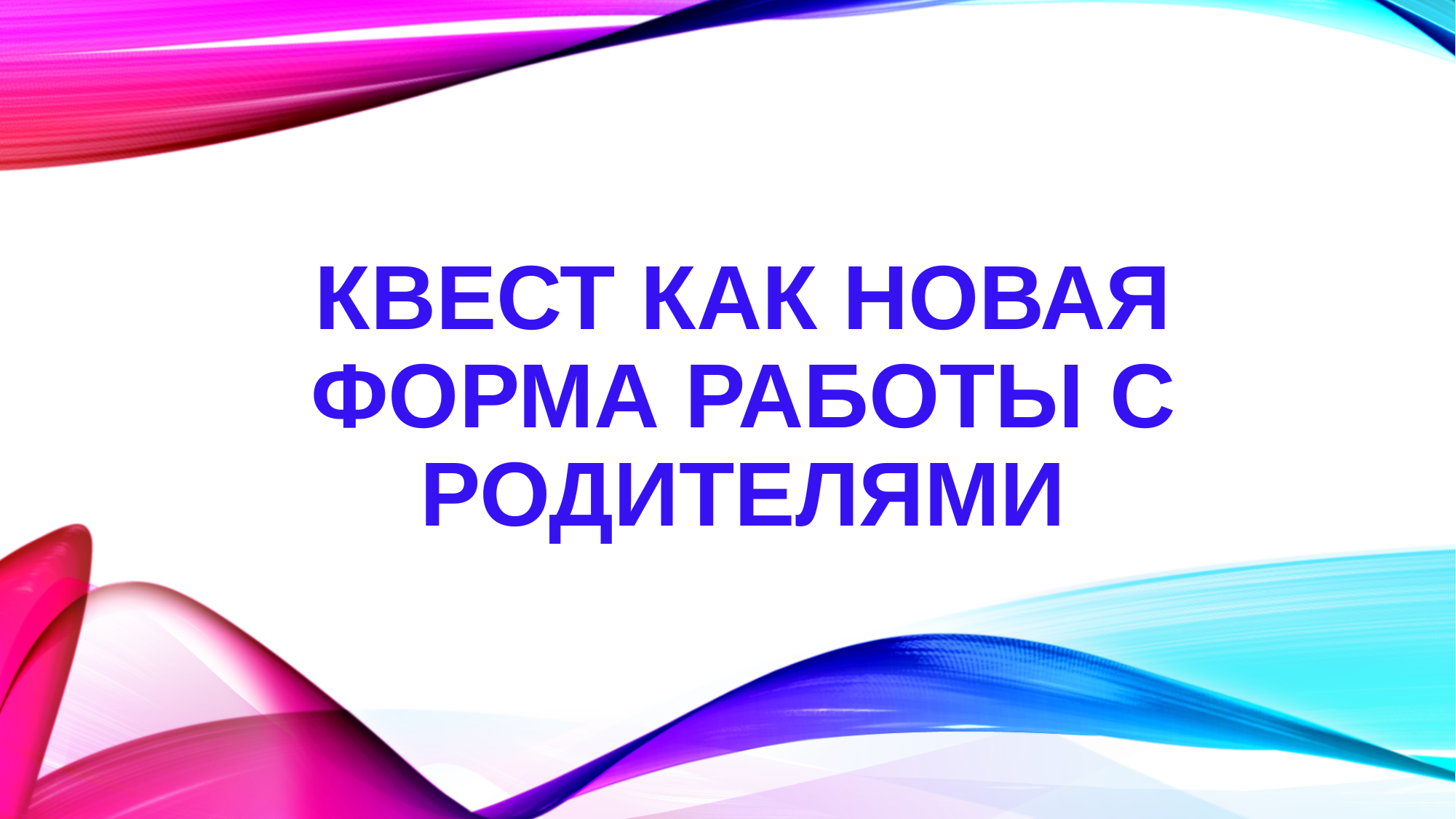

# КВЕСТ КАК НОВАЯ ФОРМА РАБОТЫ С РОДИТЕЛЯМИ